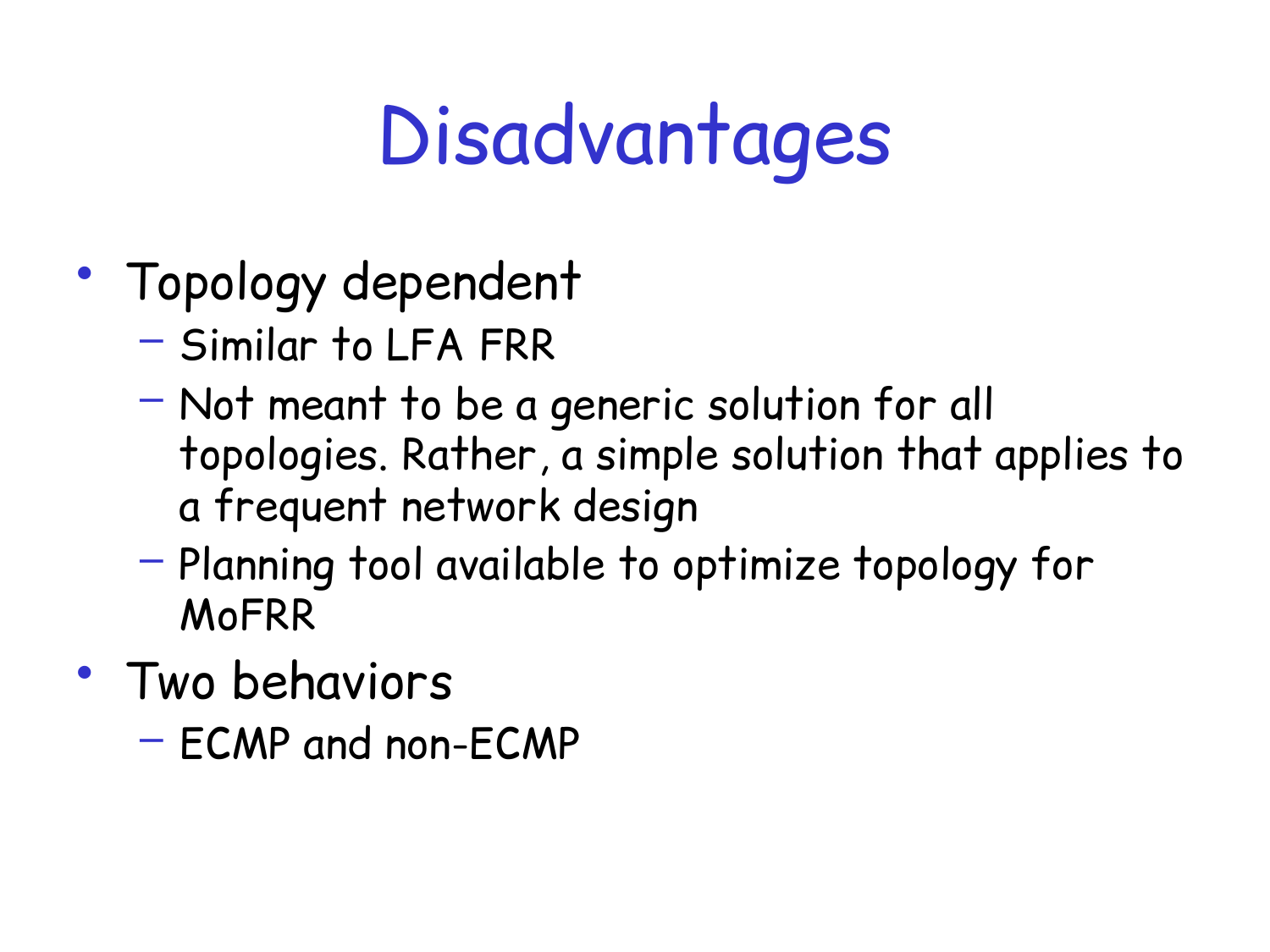

# Disadvantages
Topology dependent
Similar to LFA FRR
Not meant to be a generic solution for all topologies. Rather, a simple solution that applies to a frequent network design
Planning tool available to optimize topology for MoFRR
Two behaviors
ECMP and non-ECMP